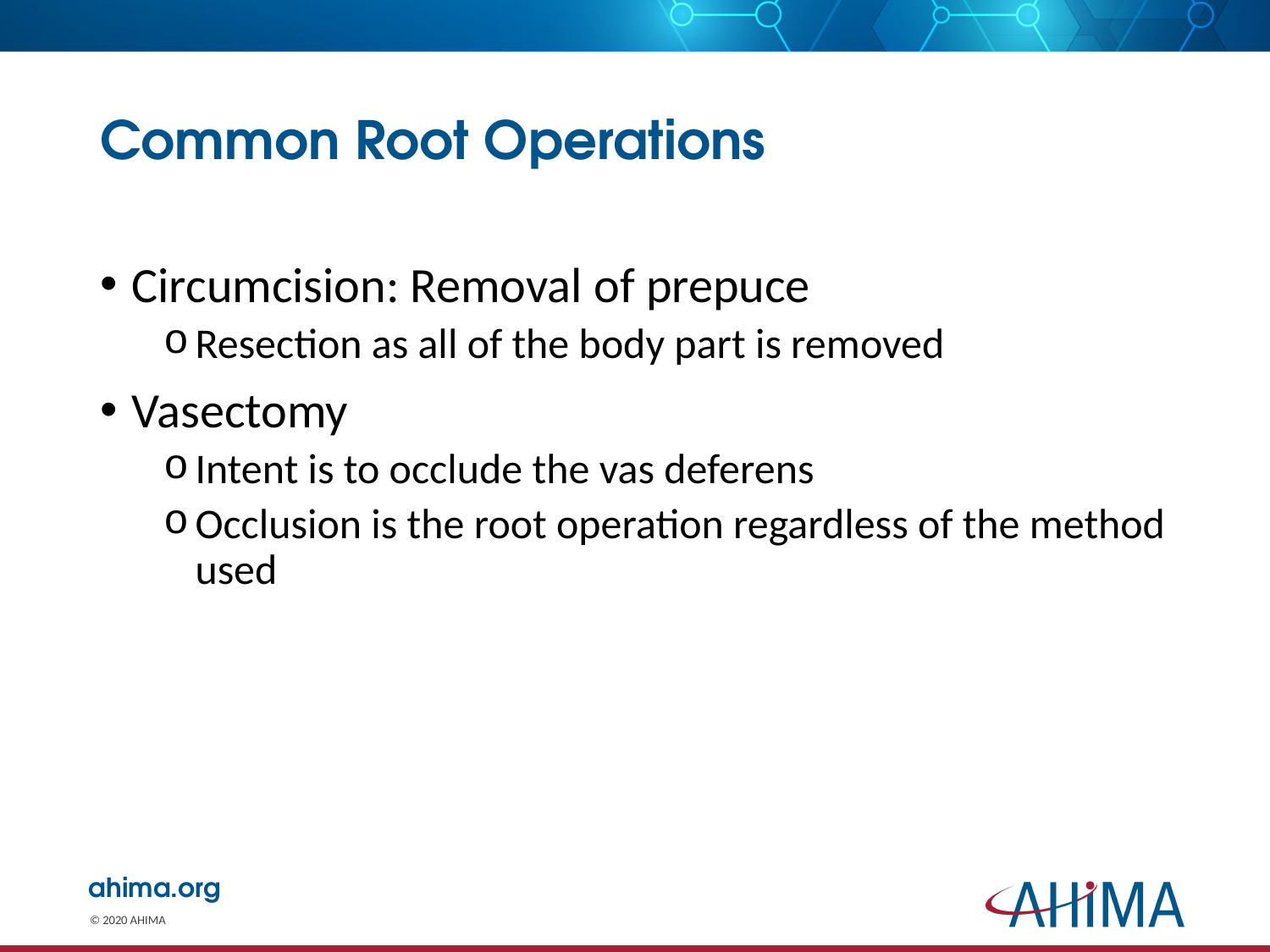

# Common Root Operations
Circumcision: Removal of prepuce
Resection as all of the body part is removed
Vasectomy
Intent is to occlude the vas deferens
Occlusion is the root operation regardless of the method used